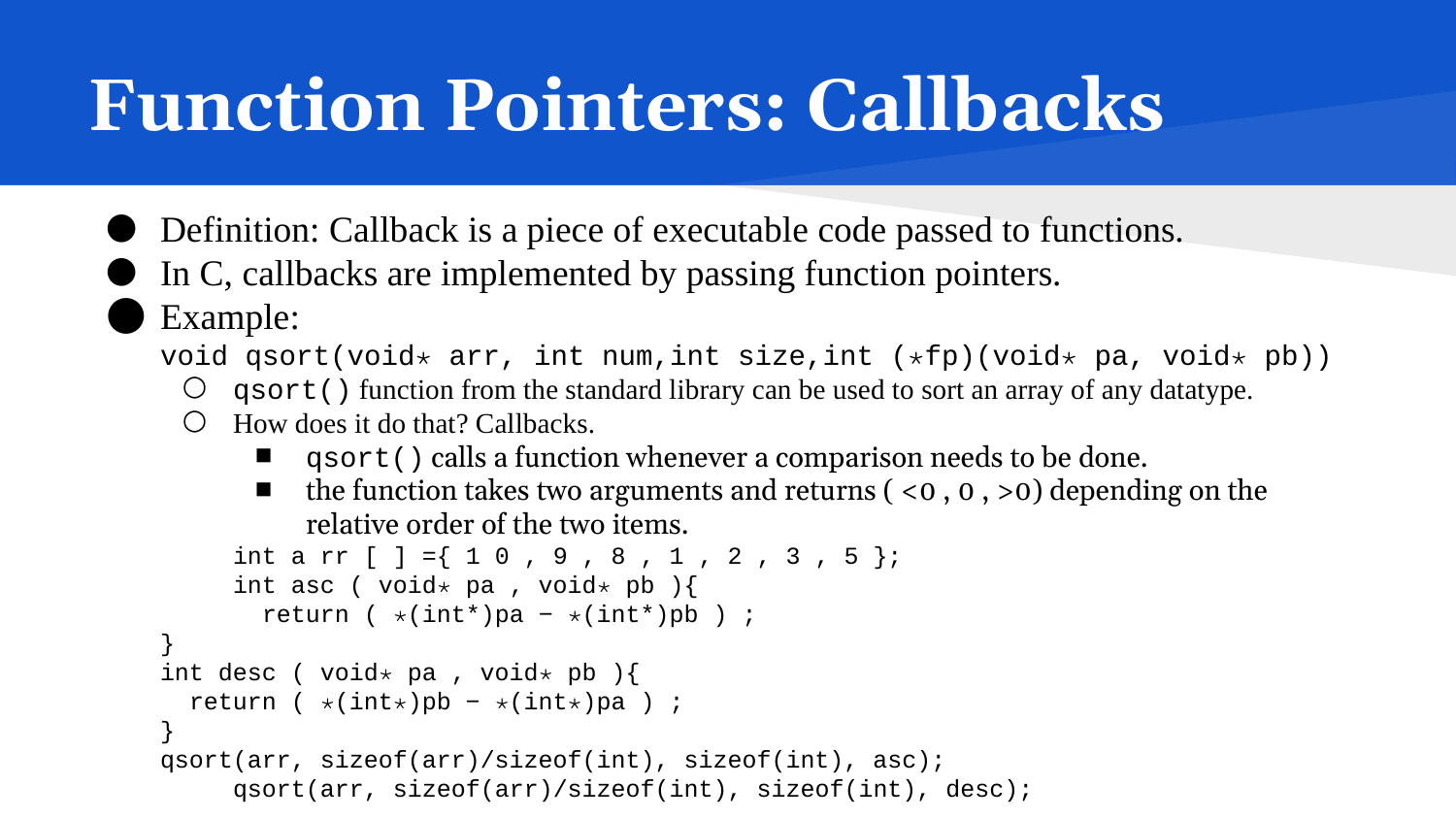

# Function Pointers: Callbacks
Definition: Callback is a piece of executable code passed to functions.
In C, callbacks are implemented by passing function pointers.
Example:
void qsort(void∗ arr, int num,int size,int (∗fp)(void∗ pa, void∗ pb))
qsort() function from the standard library can be used to sort an array of any datatype.
How does it do that? Callbacks.
qsort() calls a function whenever a comparison needs to be done.
the function takes two arguments and returns ( <0 , 0 , >0) depending on the relative order of the two items.
	int a rr [ ] ={ 1 0 , 9 , 8 , 1 , 2 , 3 , 5 };
	int asc ( void∗ pa , void∗ pb ){
	  return ( ∗(int*)pa − ∗(int*)pb ) ;
}
int desc ( void∗ pa , void∗ pb ){
  return ( ∗(int∗)pb − ∗(int∗)pa ) ;
}
qsort(arr, sizeof(arr)/sizeof(int), sizeof(int), asc);
	qsort(arr, sizeof(arr)/sizeof(int), sizeof(int), desc);